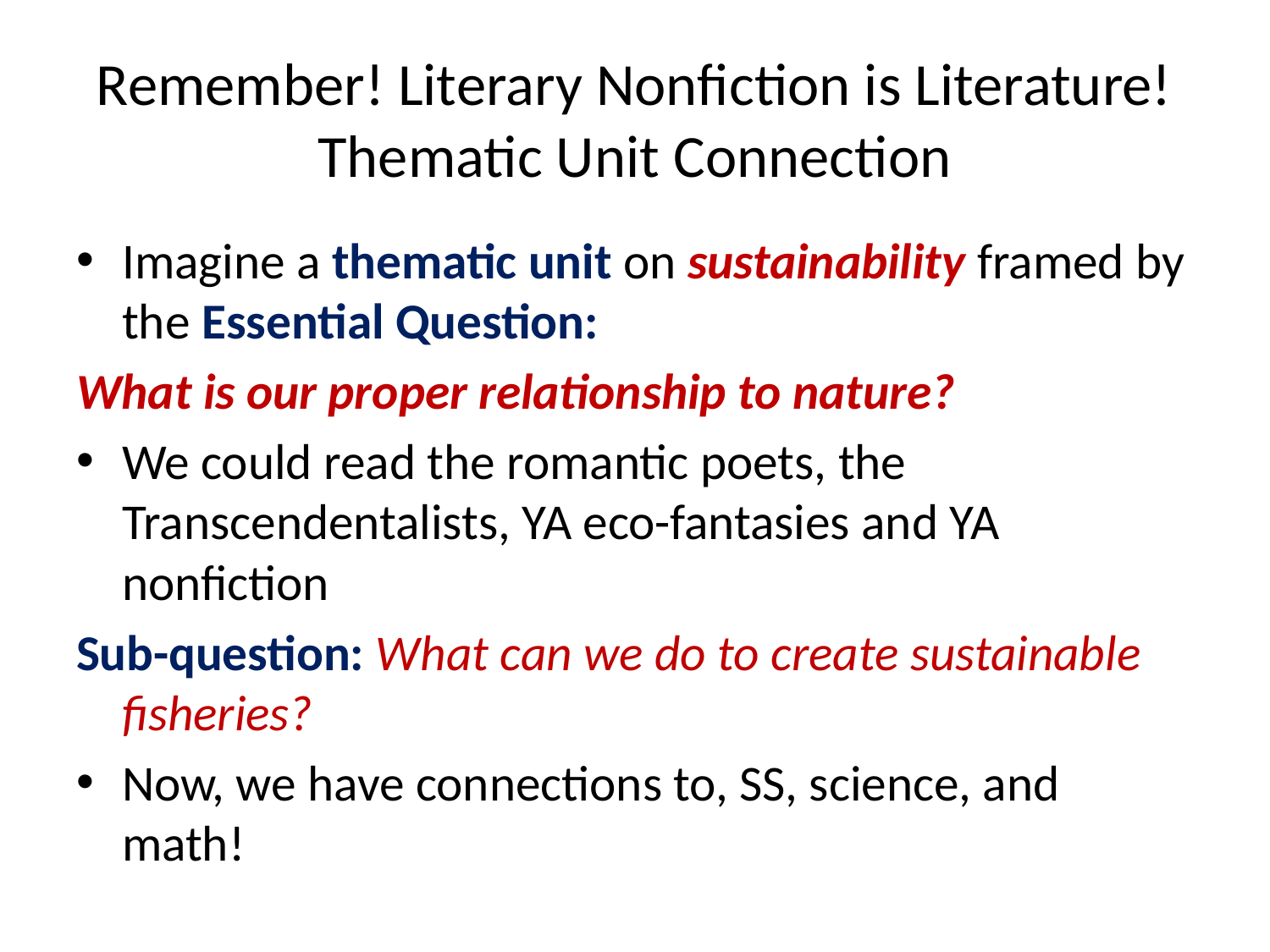

# Remember! Literary Nonfiction is Literature! Thematic Unit Connection
Imagine a thematic unit on sustainability framed by the Essential Question:
What is our proper relationship to nature?
We could read the romantic poets, the Transcendentalists, YA eco-fantasies and YA nonfiction
Sub-question: What can we do to create sustainable fisheries?
Now, we have connections to, SS, science, and math!